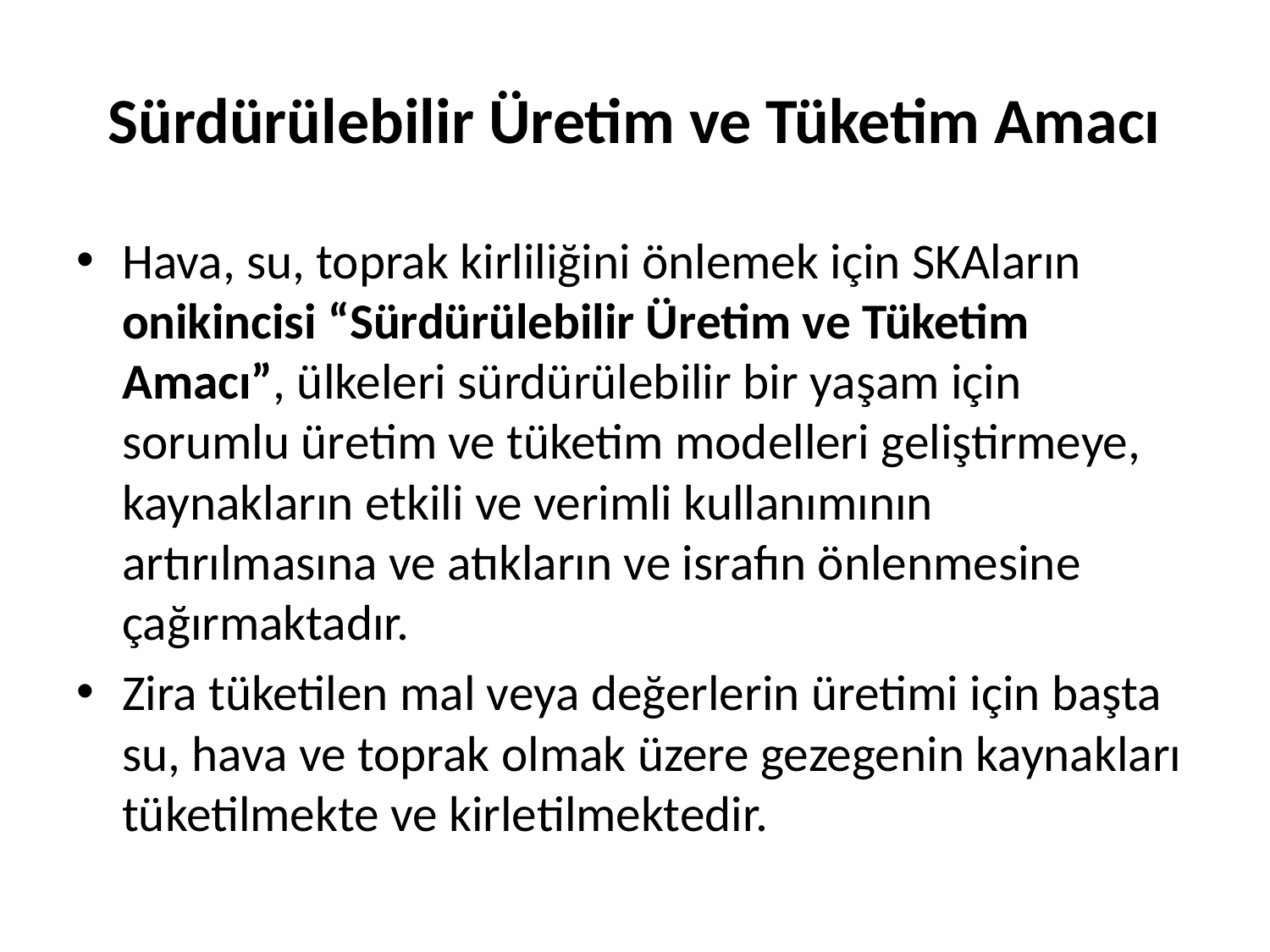

# Sürdürülebilir Üretim ve Tüketim Amacı
Hava, su, toprak kirliliğini önlemek için SKAların onikincisi “Sürdürülebilir Üretim ve Tüketim Amacı”, ülkeleri sürdürülebilir bir yaşam için sorumlu üretim ve tüketim modelleri geliştirmeye, kaynakların etkili ve verimli kullanımının artırılmasına ve atıkların ve israfın önlenmesine çağırmaktadır.
Zira tüketilen mal veya değerlerin üretimi için başta su, hava ve toprak olmak üzere gezegenin kaynakları tüketilmekte ve kirletilmektedir.